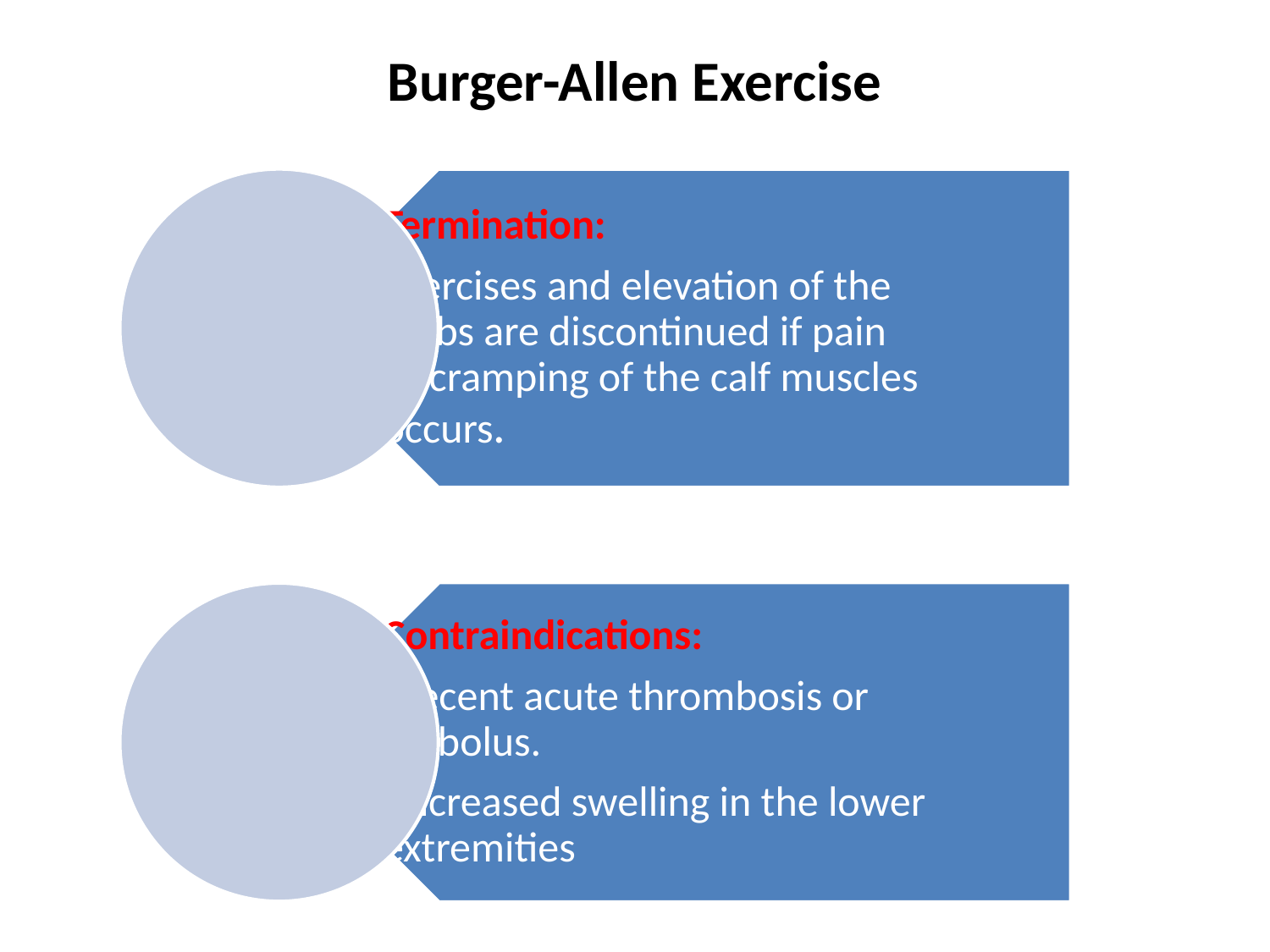

# Burger-Allen Exercise
Termination:
Exercises and elevation of the limbs are discontinued if pain or cramping of the calf muscles occurs.
Contraindications:
-Recent acute thrombosis or embolus.
-Increased swelling in the lower extremities